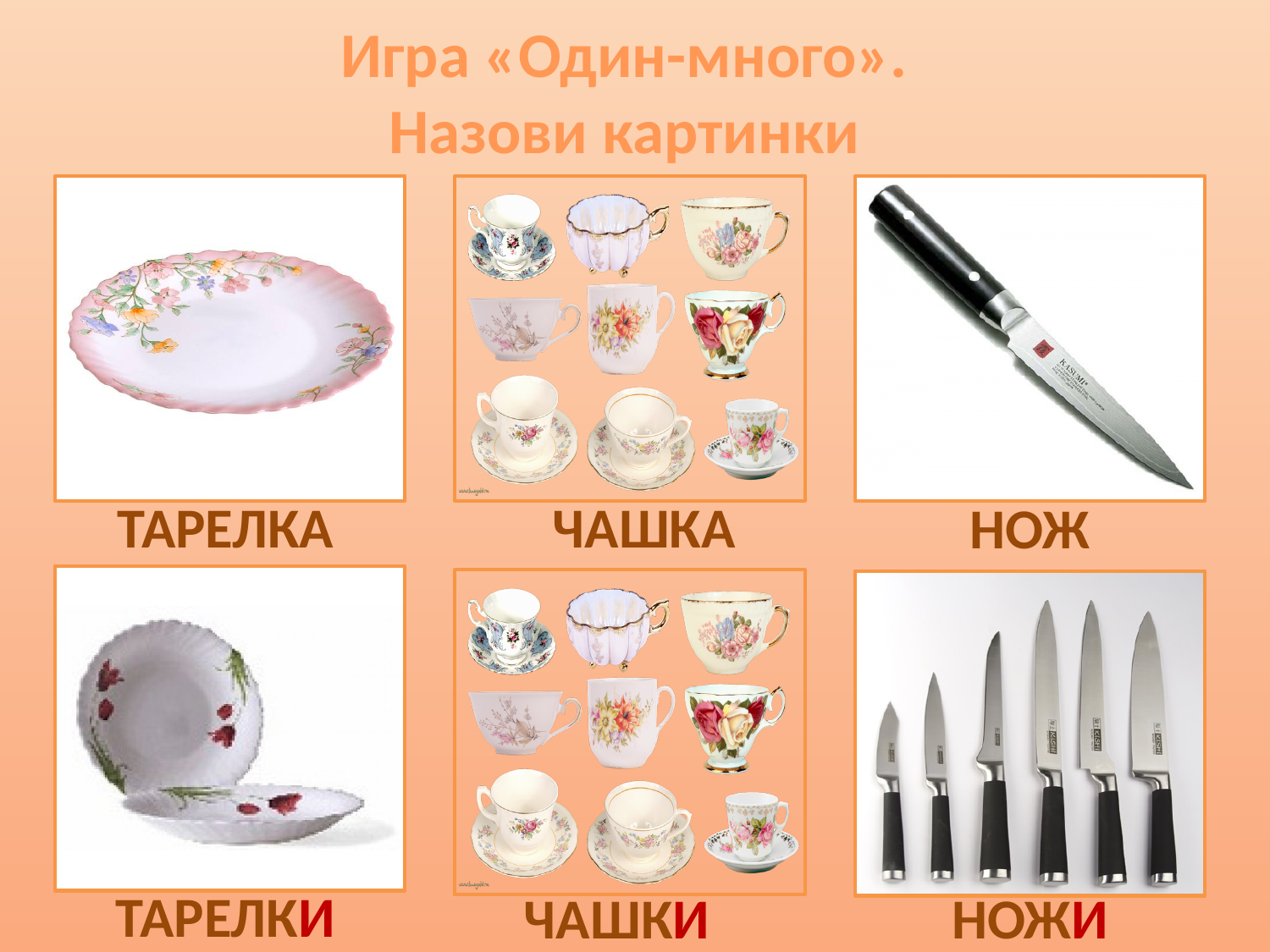

Игра «Один-много».
Назови картинки

ТАРЕЛКА
ЧАШКА
НОЖ

ТАРЕЛКИ
ЧАШКИ
НОЖИ